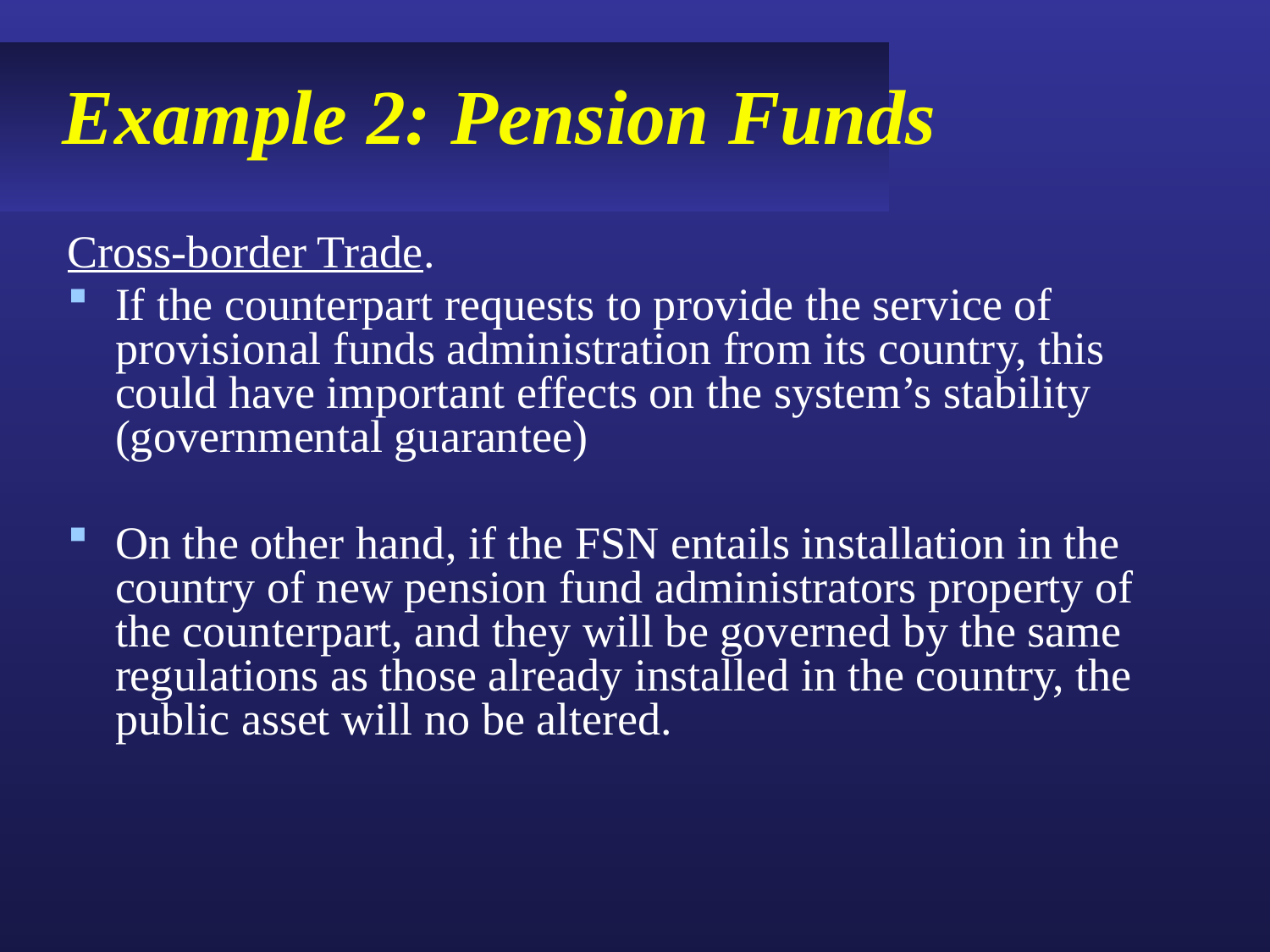

# Example 2: Pension Funds

Cross-border Trade.
If the counterpart requests to provide the service of provisional funds administration from its country, this could have important effects on the system’s stability (governmental guarantee)

On the other hand, if the FSN entails installation in the country of new pension fund administrators property of the counterpart, and they will be governed by the same regulations as those already installed in the country, the public asset will no be altered.